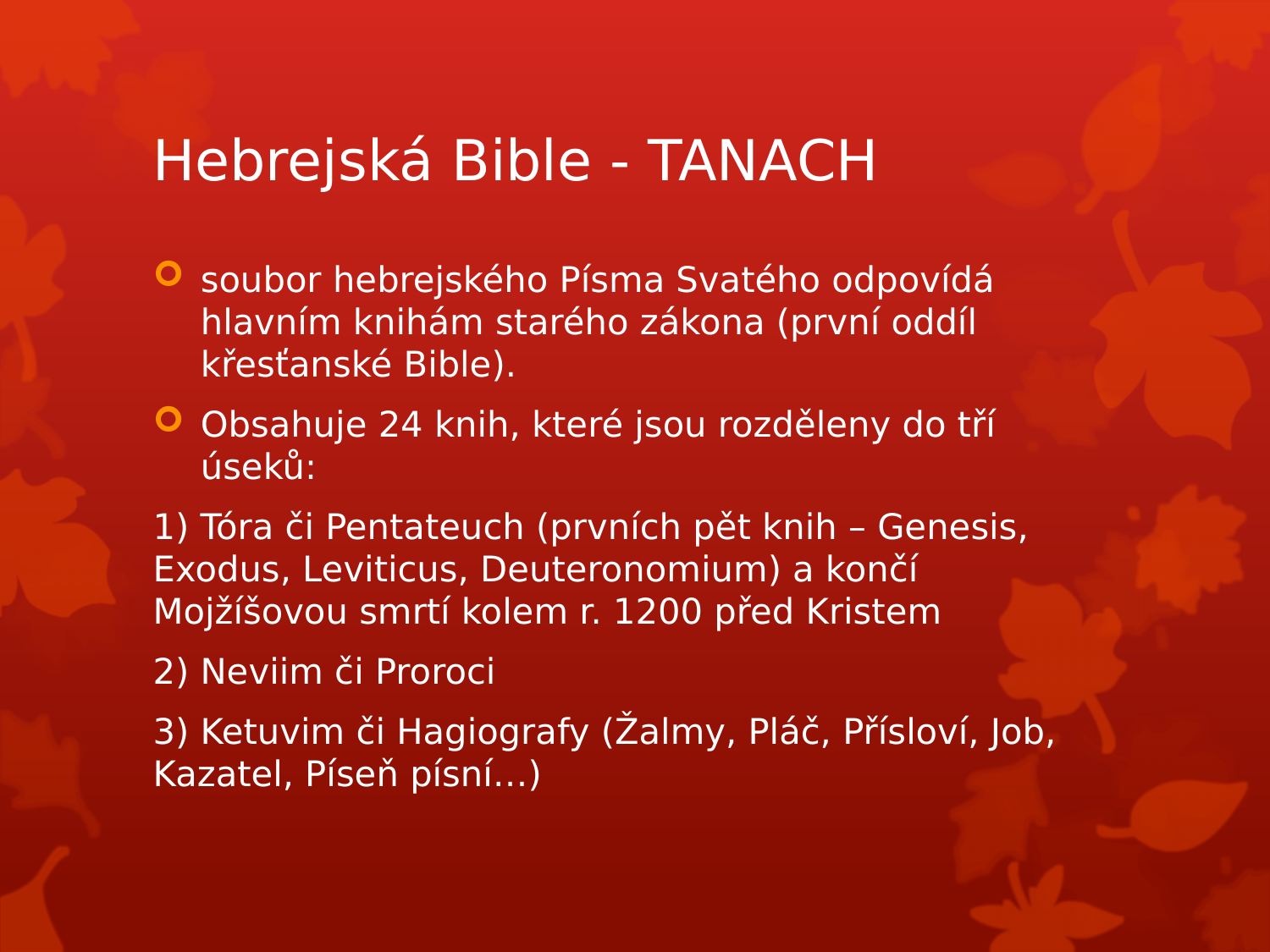

# Hebrejská Bible - TANACH
soubor hebrejského Písma Svatého odpovídá hlavním knihám starého zákona (první oddíl křesťanské Bible).
Obsahuje 24 knih, které jsou rozděleny do tří úseků:
1) Tóra či Pentateuch (prvních pět knih – Genesis, Exodus, Leviticus, Deuteronomium) a končí Mojžíšovou smrtí kolem r. 1200 před Kristem
2) Neviim či Proroci
3) Ketuvim či Hagiografy (Žalmy, Pláč, Přísloví, Job, Kazatel, Píseň písní…)